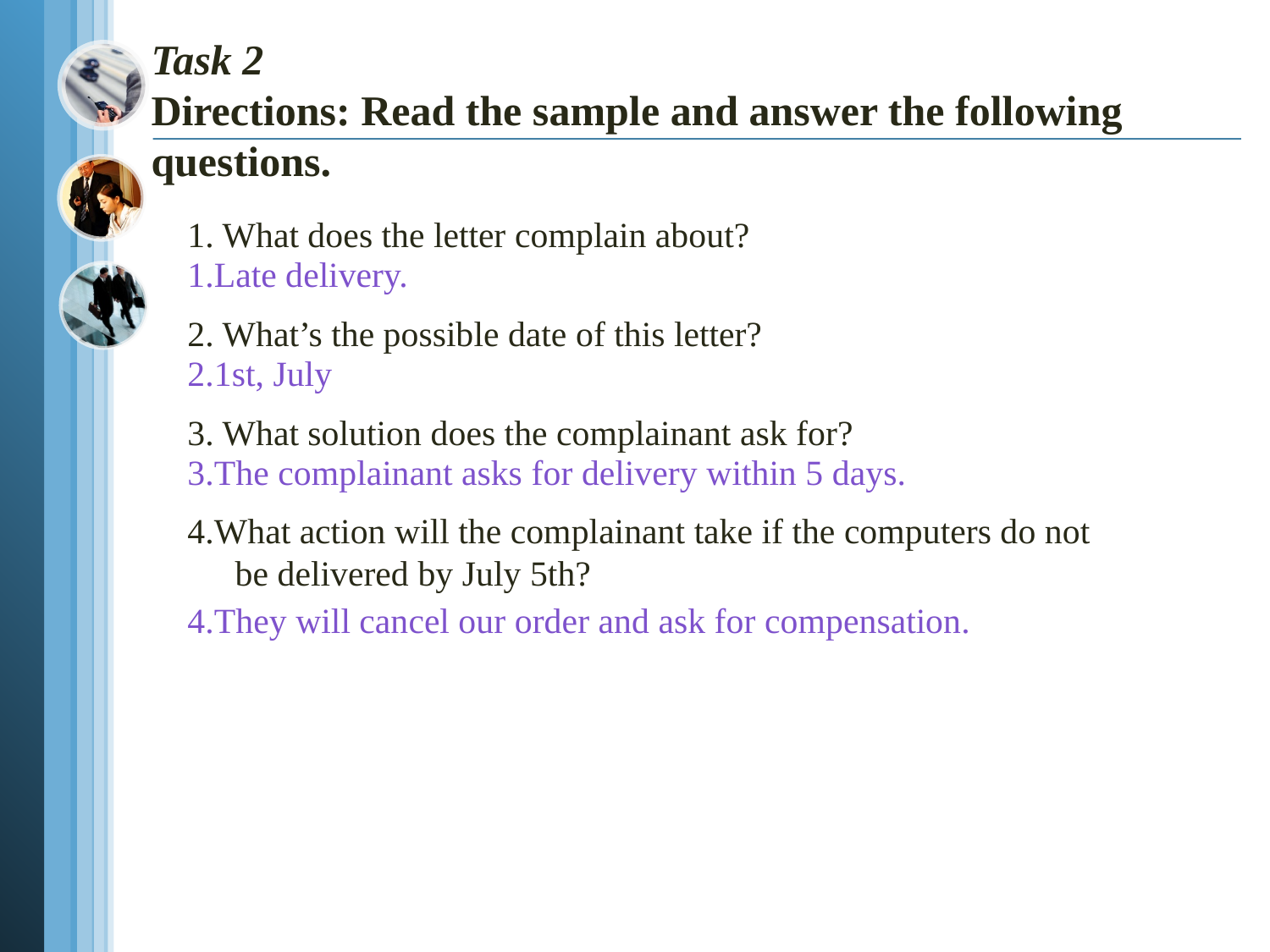

# Task 2 Directions: Read the sample and answer the following questions.
1. What does the letter complain about?

2. What’s the possible date of this letter?

3. What solution does the complainant ask for?

4.What action will the complainant take if the computers do not be delivered by July 5th?
1.Late delivery.

2.1st, July

3.The complainant asks for delivery within 5 days.

4.They will cancel our order and ask for compensation.